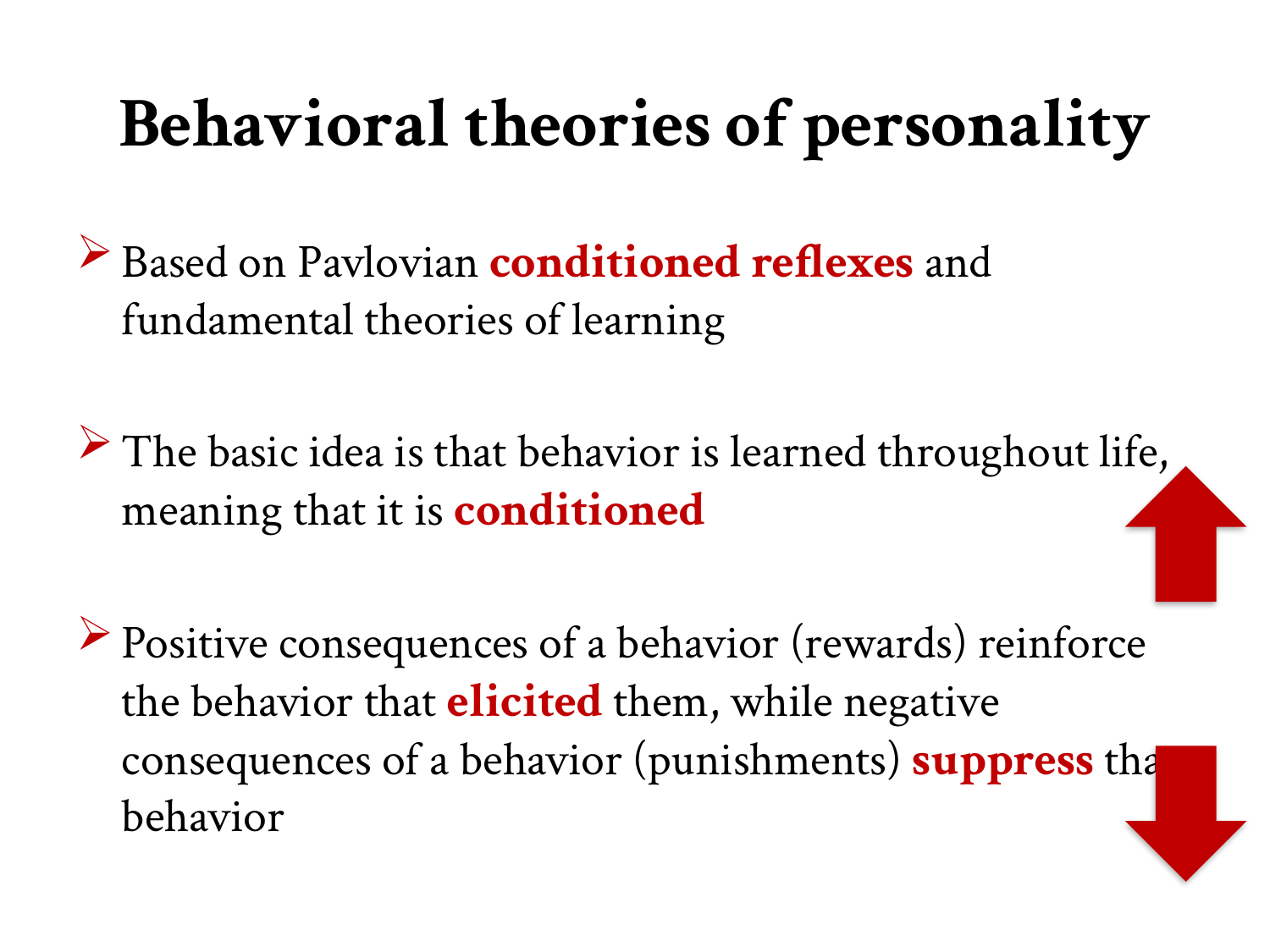

# Behavioral theories of personality
Based on Pavlovian conditioned reflexes and fundamental theories of learning

The basic idea is that behavior is learned throughout life, meaning that it is conditioned

Positive consequences of a behavior (rewards) reinforce the behavior that elicited them, while negative consequences of a behavior (punishments) suppress that behavior